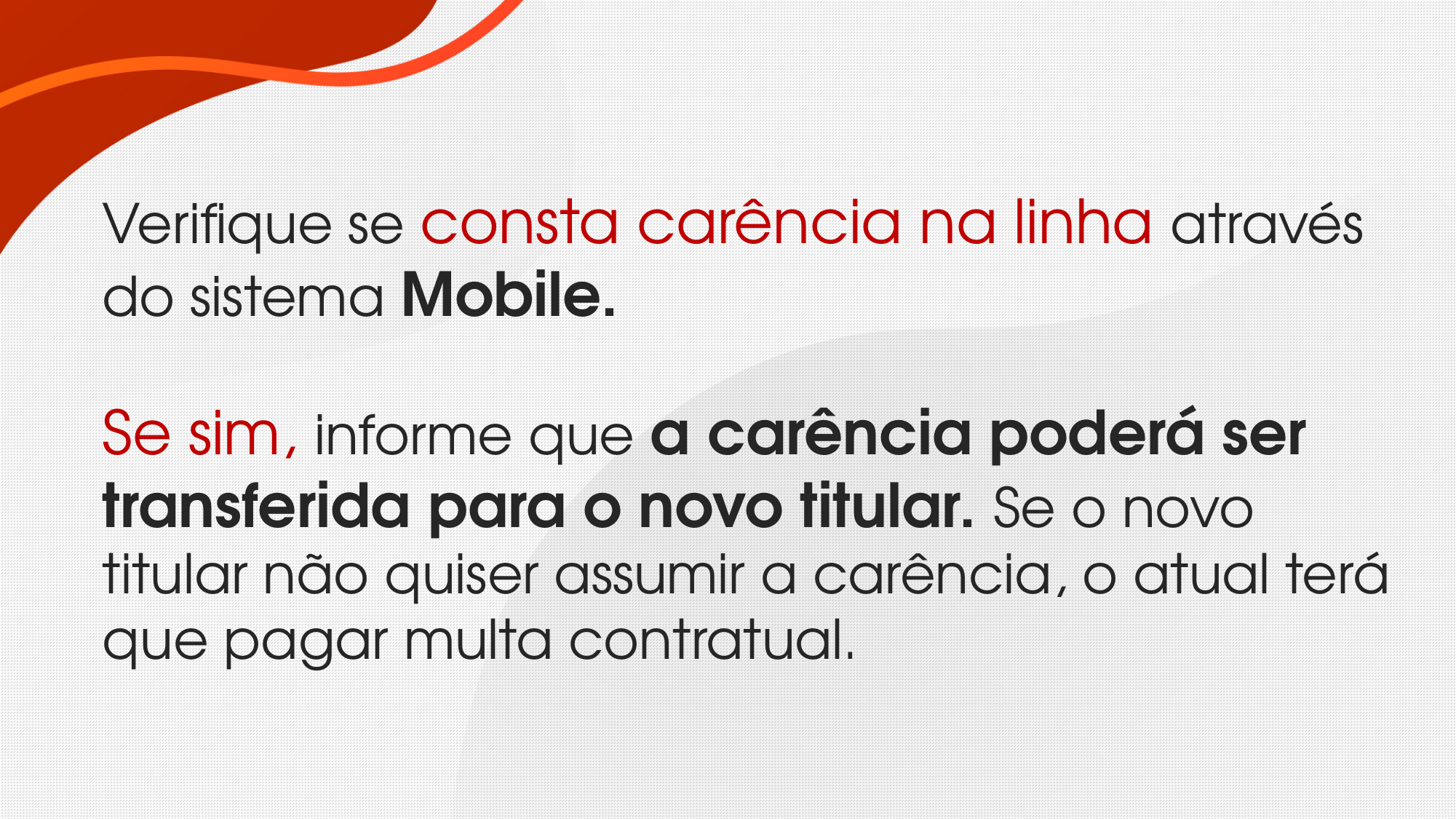

Verifique se consta carência na linha através do sistema Mobile.

Se sim, informe que a carência poderá ser transferida para o novo titular. Se o novo titular não quiser assumir a carência, o atual terá que pagar multa contratual.